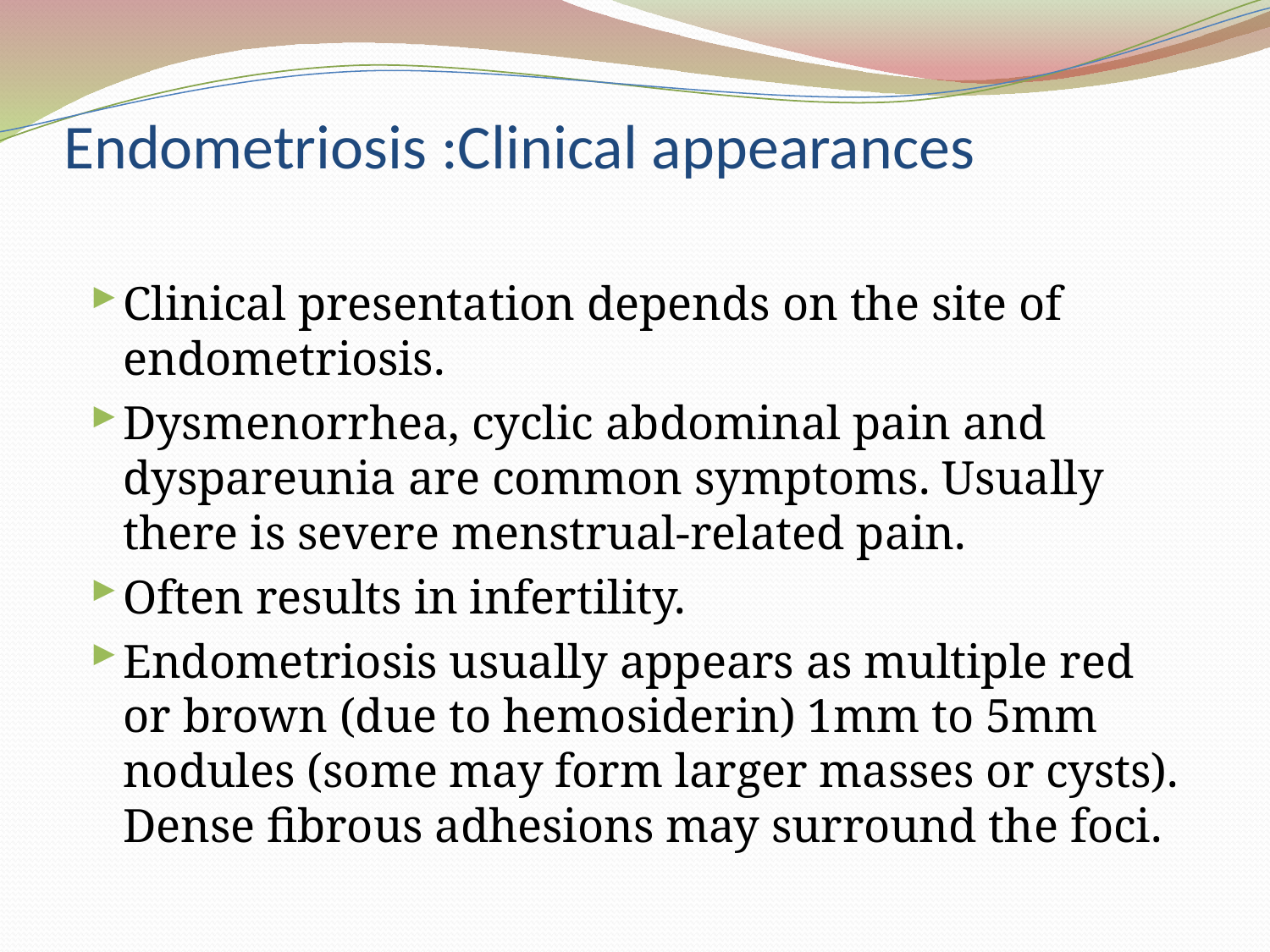

# Endometriosis :Clinical appearances
Clinical presentation depends on the site of endometriosis.
Dysmenorrhea, cyclic abdominal pain and dyspareunia are common symptoms. Usually there is severe menstrual-related pain.
Often results in infertility.
Endometriosis usually appears as multiple red or brown (due to hemosiderin) 1mm to 5mm nodules (some may form larger masses or cysts). Dense fibrous adhesions may surround the foci.